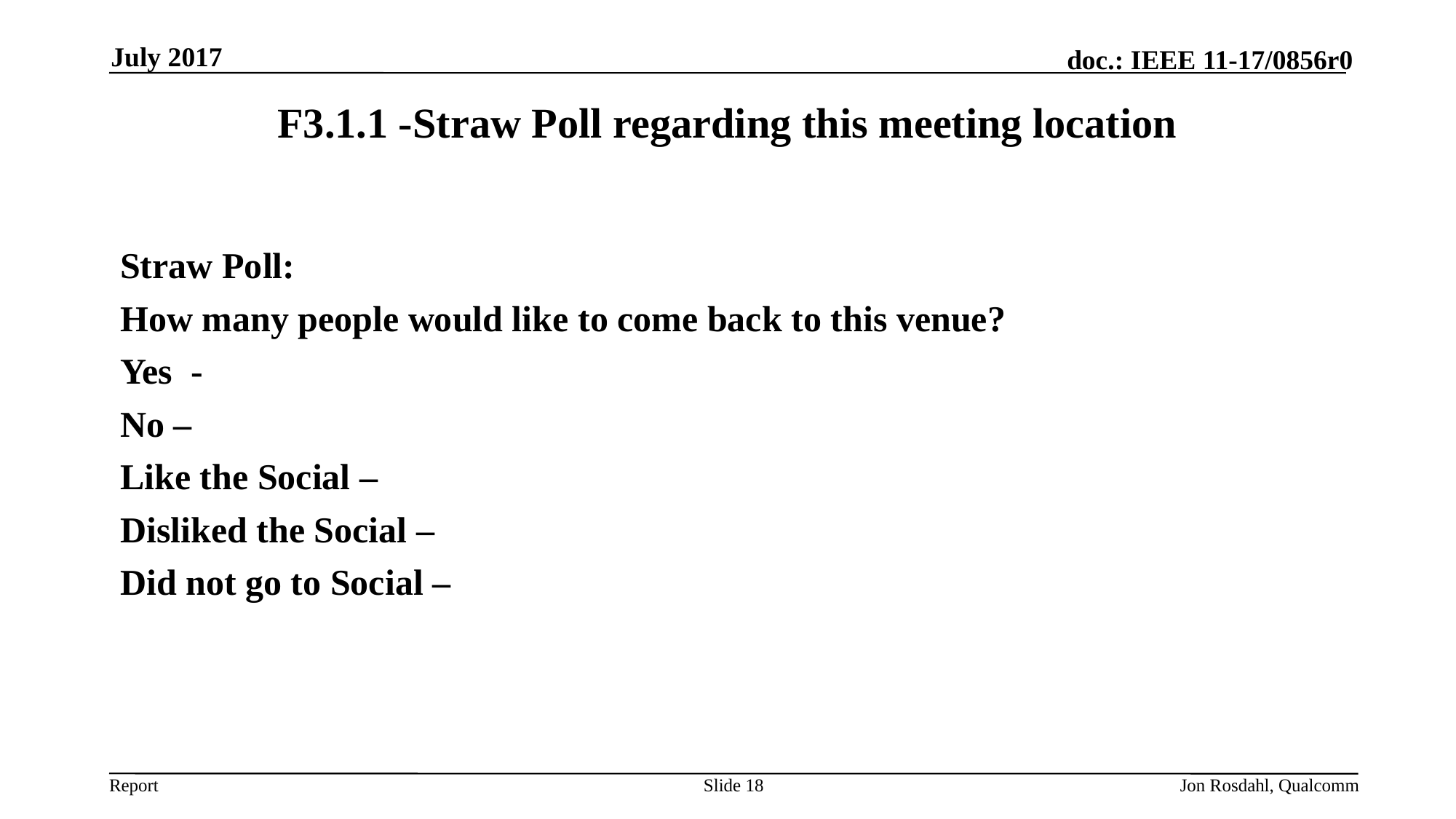

July 2017
# F3.1.1 -Straw Poll regarding this meeting location
Straw Poll:
How many people would like to come back to this venue?
Yes  -
No –
Like the Social –
Disliked the Social –
Did not go to Social –
Slide 18
Jon Rosdahl, Qualcomm